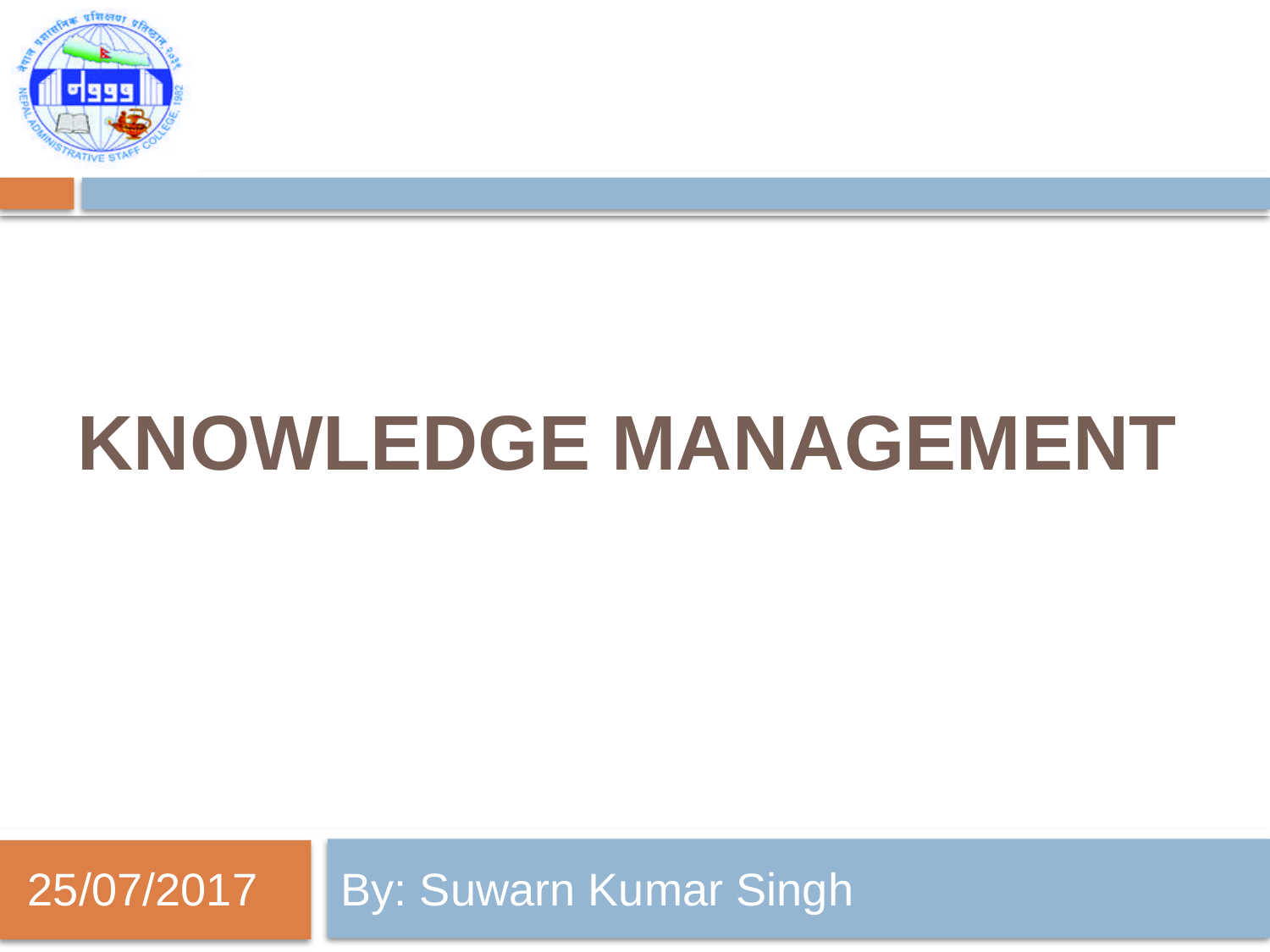

Knowledge Management
25/07/2017
By: Suwarn Kumar Singh